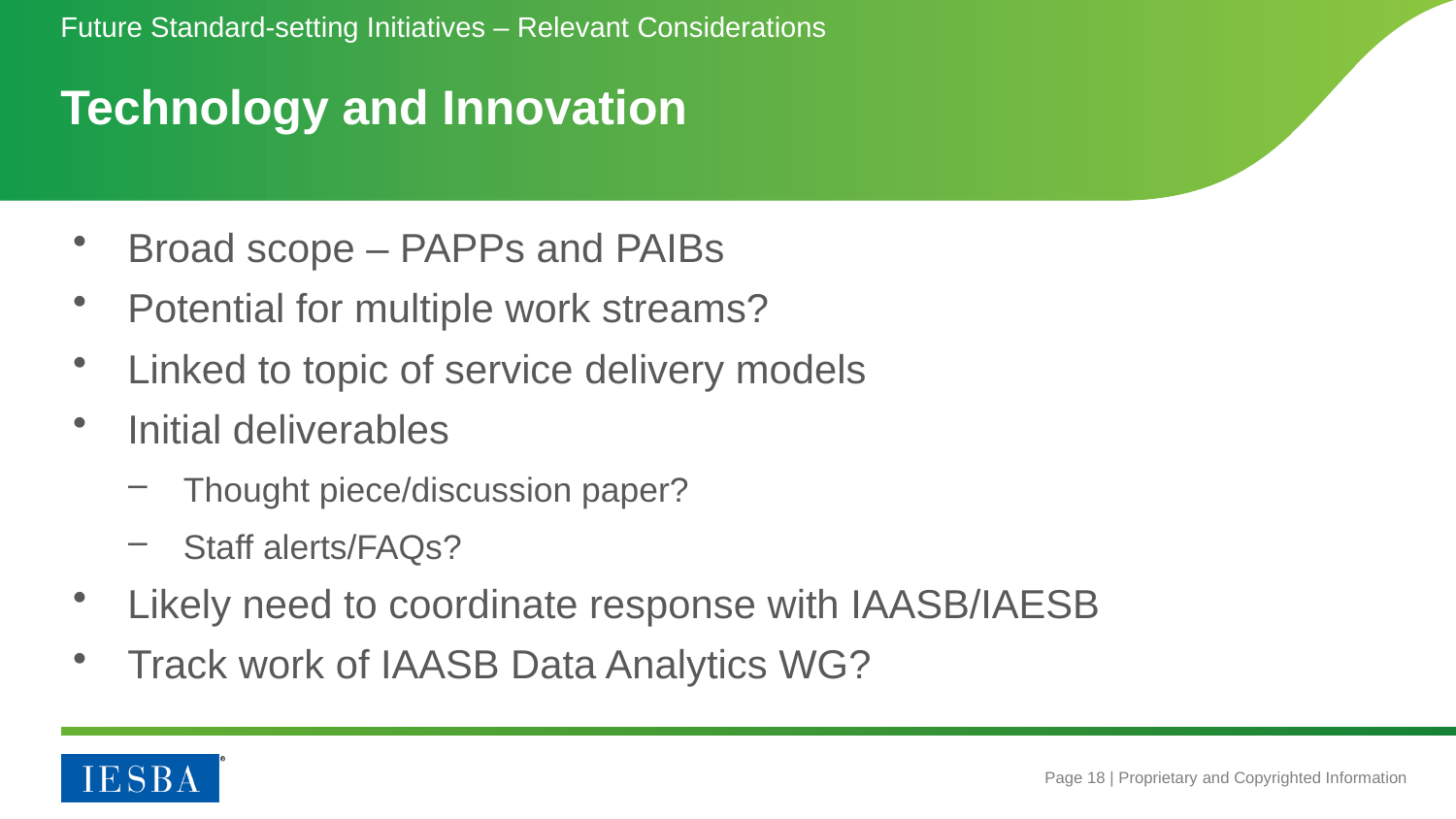

Future Standard-setting Initiatives – Relevant Considerations
# Technology and Innovation
Broad scope – PAPPs and PAIBs
Potential for multiple work streams?
Linked to topic of service delivery models
Initial deliverables
Thought piece/discussion paper?
Staff alerts/FAQs?
Likely need to coordinate response with IAASB/IAESB
Track work of IAASB Data Analytics WG?